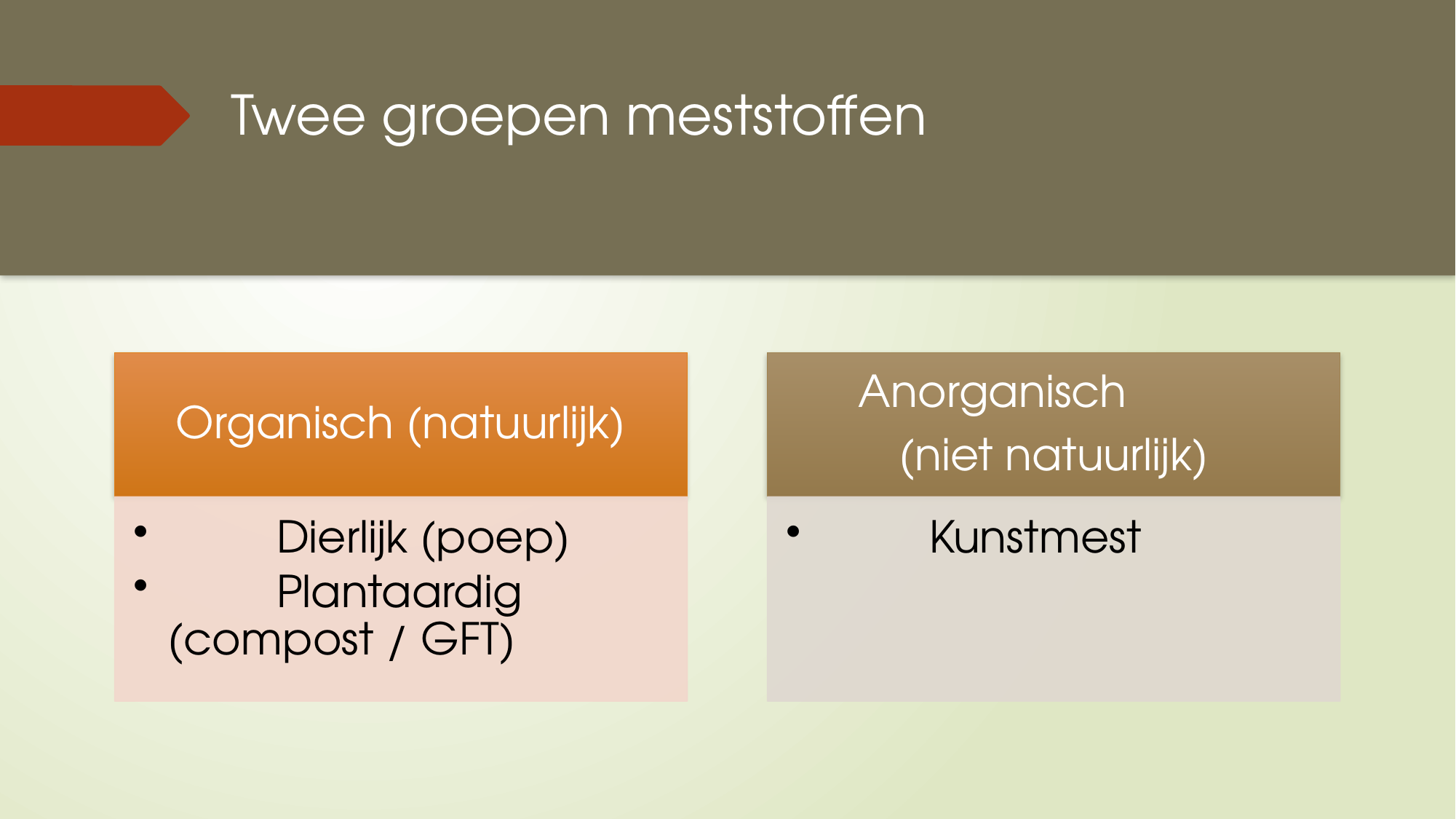

# Twee groepen meststoffen

Organisch (natuurlijk)
	Dierlijk (poep)
	Plantaardig 	(compost / GFT)
Anorganisch
(niet natuurlijk)
	Kunstmest